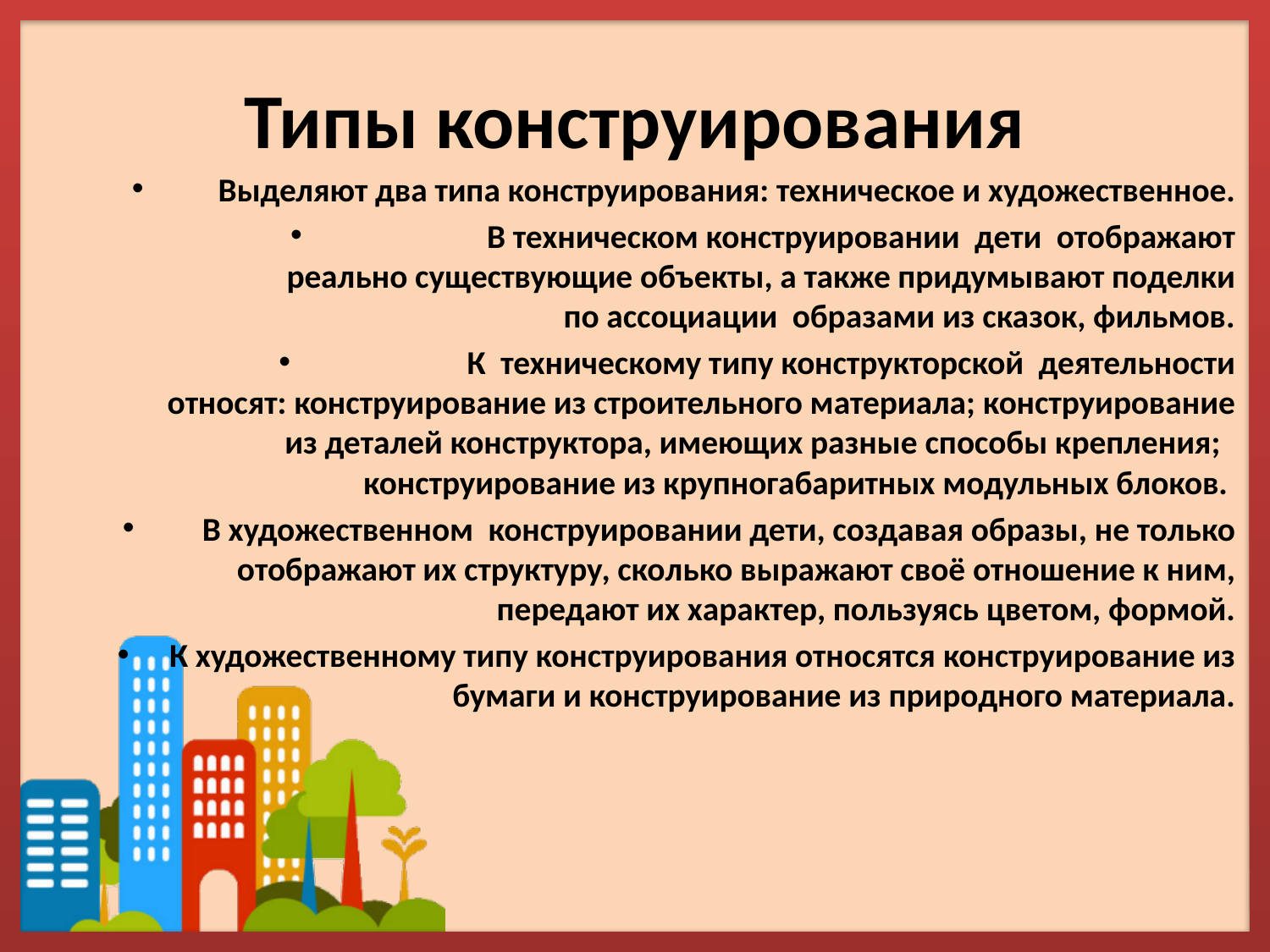

# Типы конструирования
Выделяют два типа конструирования: техническое и художественное.​
В техническом конструировании  дети  отображают реально существующие объекты, а также придумывают поделки по ассоциации  образами из сказок, фильмов.​
К  техническому типу конструкторской  деятельности относят: конструирование из строительного материала; конструирование из деталей конструктора, имеющих разные способы крепления;   конструирование из крупногабаритных модульных блоков. ​
В художественном  конструировании дети, создавая образы, не только отображают их структуру, сколько выражают своё отношение к ним, передают их характер, пользуясь цветом, формой.​
К художественному типу конструирования относятся конструирование из бумаги и конструирование из природного материала.​